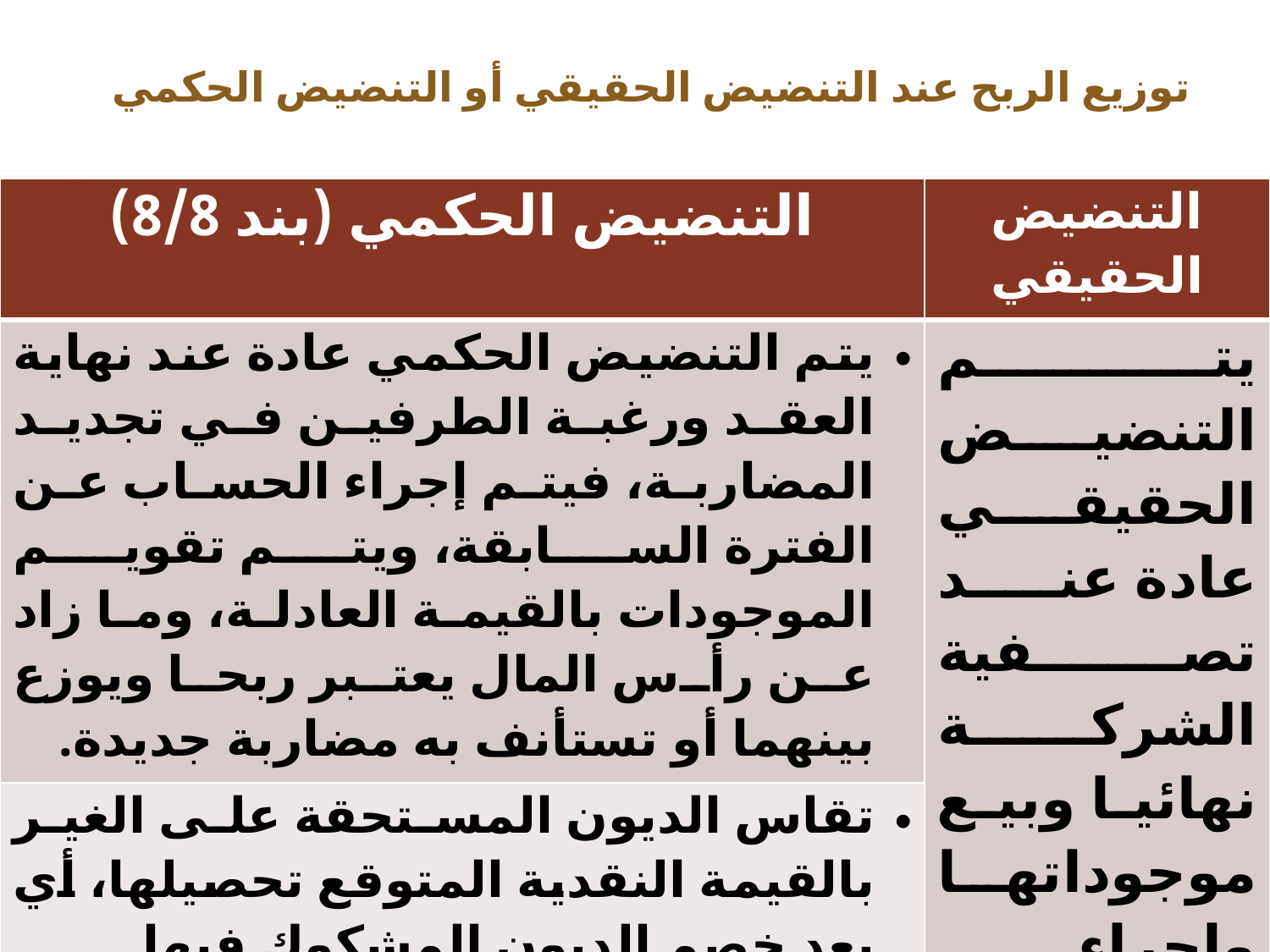

# توزيع الربح عند التنضيض الحقيقي أو التنضيض الحكمي
35
| التنضيض الحكمي (بند 8/8) | التنضيض الحقيقي |
| --- | --- |
| يتم التنضيض الحكمي عادة عند نهاية العقد ورغبة الطرفين في تجديد المضاربة، فيتم إجراء الحساب عن الفترة السابقة، ويتم تقويم الموجودات بالقيمة العادلة، وما زاد عن رأس المال يعتبر ربحا ويوزع بينهما أو تستأنف به مضاربة جديدة. | يتم التنضيض الحقيقي عادة عند تصفية الشركة نهائيا وبيع موجوداتها وإجراء الحساب بين الشريكين، فما زاد عن رأس المال يقسم بين الشريكين. |
| تقاس الديون المستحقة على الغير بالقيمة النقدية المتوقع تحصيلها، أي بعد خصم الديون المشكوك فيها. |  |
| لا تؤخذ في قياس الديون المستحقة، القيمة الزمنية للدين (سعر الفائدة). |  |
| لا يؤخذ في قياس الديون المستحقة مبدأ الحسم على أساس القيمة الحالية (أي ما يقابل تخفيض مبلغ الدين لتعجيل سداده). |  |
المادة العلمية - دورة إعداد مستشاري التحكيم في المالية الإسلامية - محمد علي بحروني